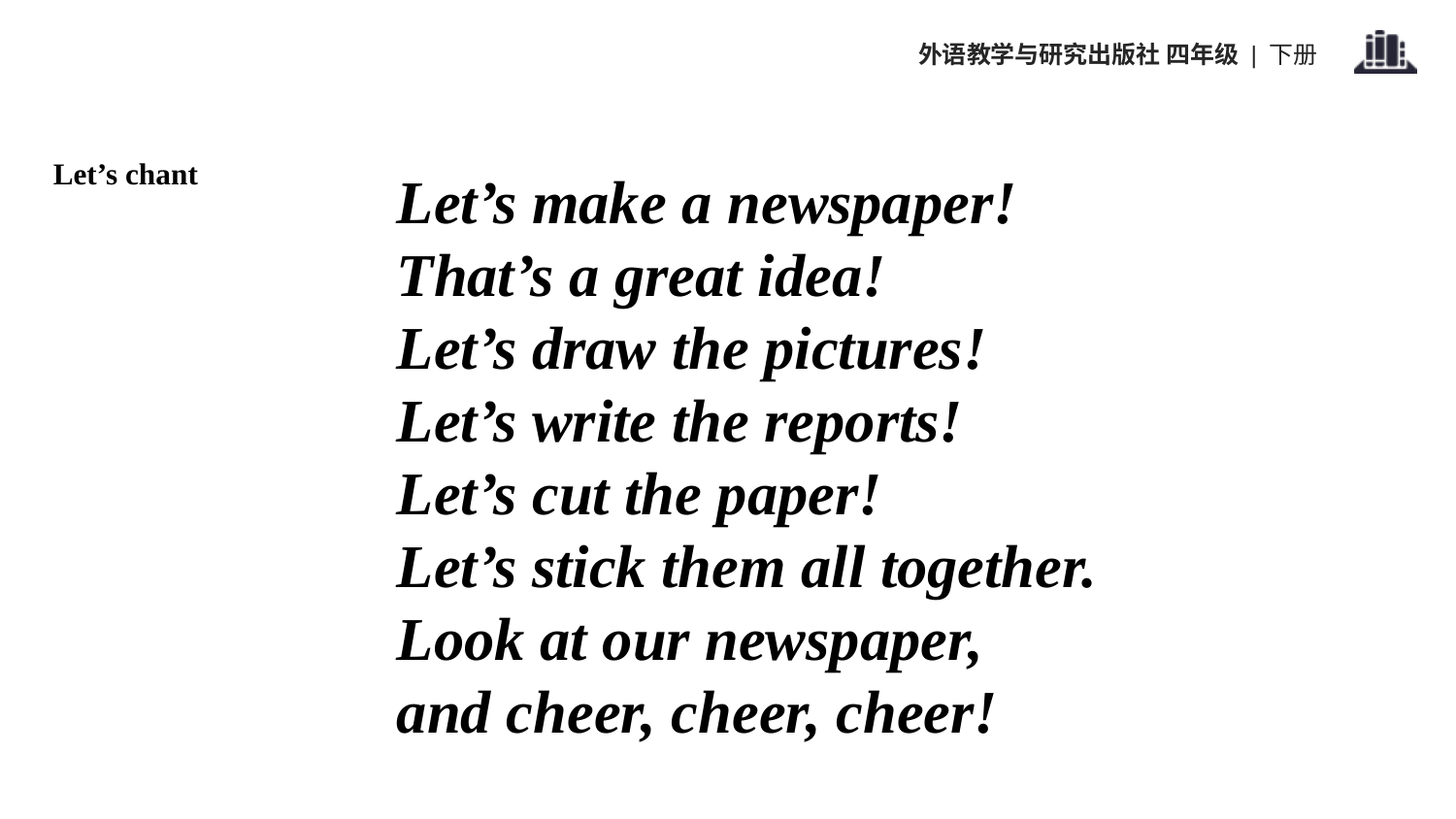

Let’s chant
Let’s make a newspaper!
That’s a great idea!
Let’s draw the pictures!
Let’s write the reports!
Let’s cut the paper!
Let’s stick them all together.
Look at our newspaper,
and cheer, cheer, cheer!